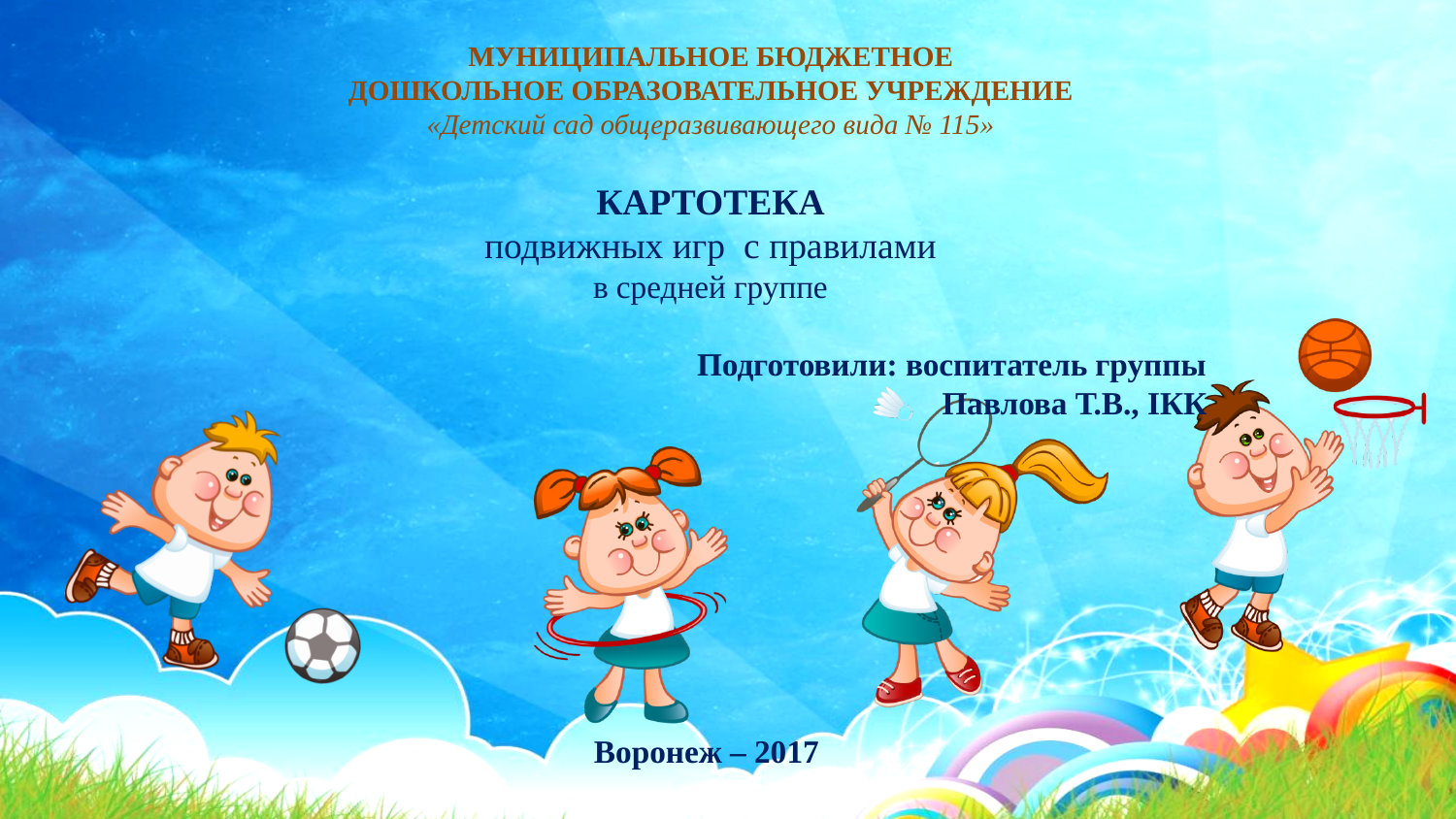

МУНИЦИПАЛЬНОЕ БЮДЖЕТНОЕ
ДОШКОЛЬНОЕ ОБРАЗОВАТЕЛЬНОЕ УЧРЕЖДЕНИЕ
«Детский сад общеразвивающего вида № 115»

КАРТОТЕКА
подвижных игр  с правилами
в средней группе

Подготовили: воспитатель группы
  Павлова Т.В., IКК

Воронеж – 2017